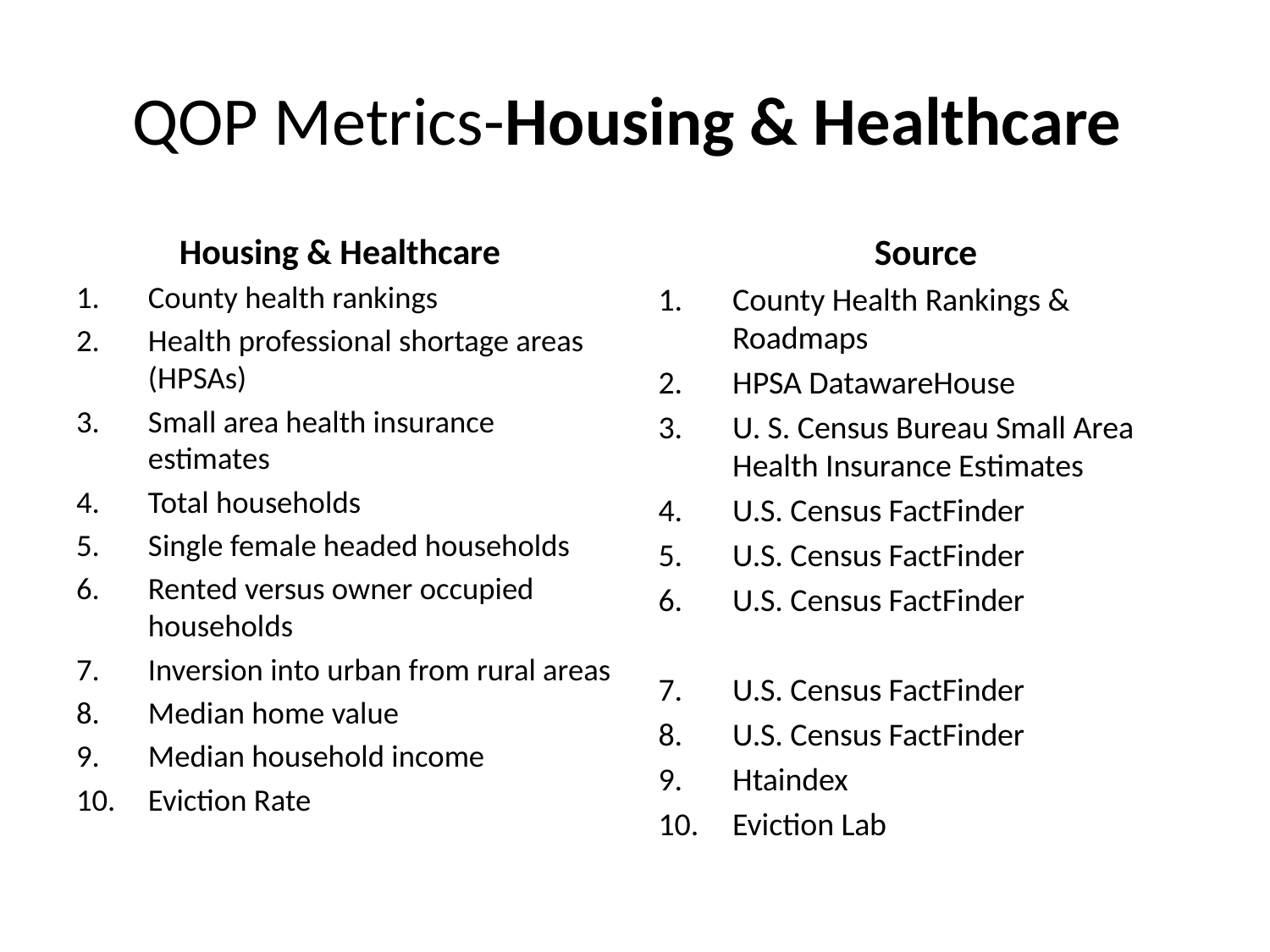

# QOP Metrics-Housing & Healthcare
Housing & Healthcare
County health rankings
Health professional shortage areas  (HPSAs)
Small area health insurance estimates
Total households
Single female headed households
Rented versus owner occupied households
Inversion into urban from rural areas
Median home value
Median household income
Eviction Rate

Source
County Health Rankings & Roadmaps
HPSA DatawareHouse
U. S. Census Bureau Small Area Health Insurance Estimates
U.S. Census FactFinder
U.S. Census FactFinder
U.S. Census FactFinder

U.S. Census FactFinder
U.S. Census FactFinder
Htaindex
Eviction Lab